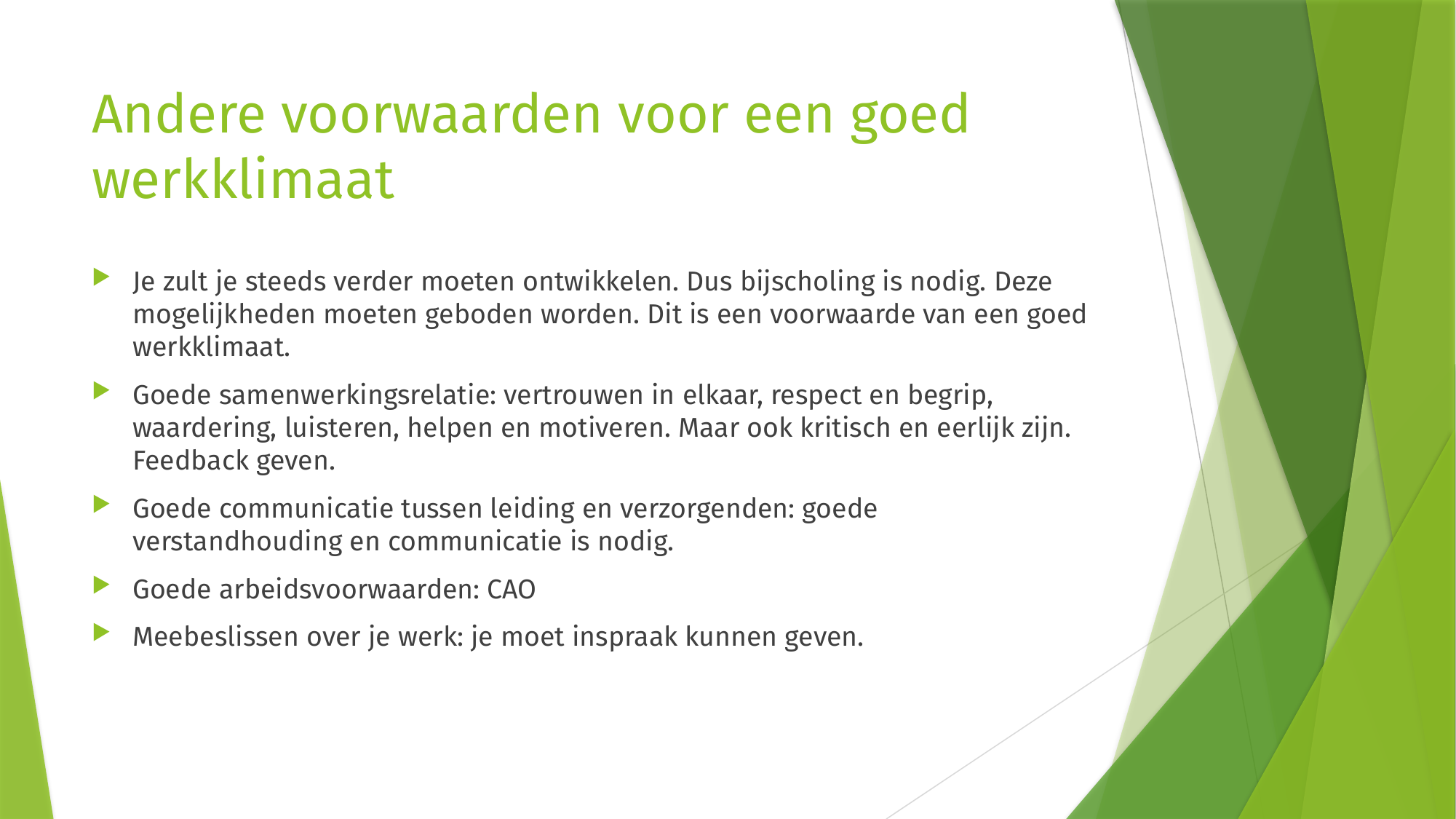

# Andere voorwaarden voor een goed werkklimaat
Je zult je steeds verder moeten ontwikkelen. Dus bijscholing is nodig. Deze mogelijkheden moeten geboden worden. Dit is een voorwaarde van een goed werkklimaat.
Goede samenwerkingsrelatie: vertrouwen in elkaar, respect en begrip, waardering, luisteren, helpen en motiveren. Maar ook kritisch en eerlijk zijn. Feedback geven.
Goede communicatie tussen leiding en verzorgenden: goede verstandhouding en communicatie is nodig.
Goede arbeidsvoorwaarden: CAO
Meebeslissen over je werk: je moet inspraak kunnen geven.